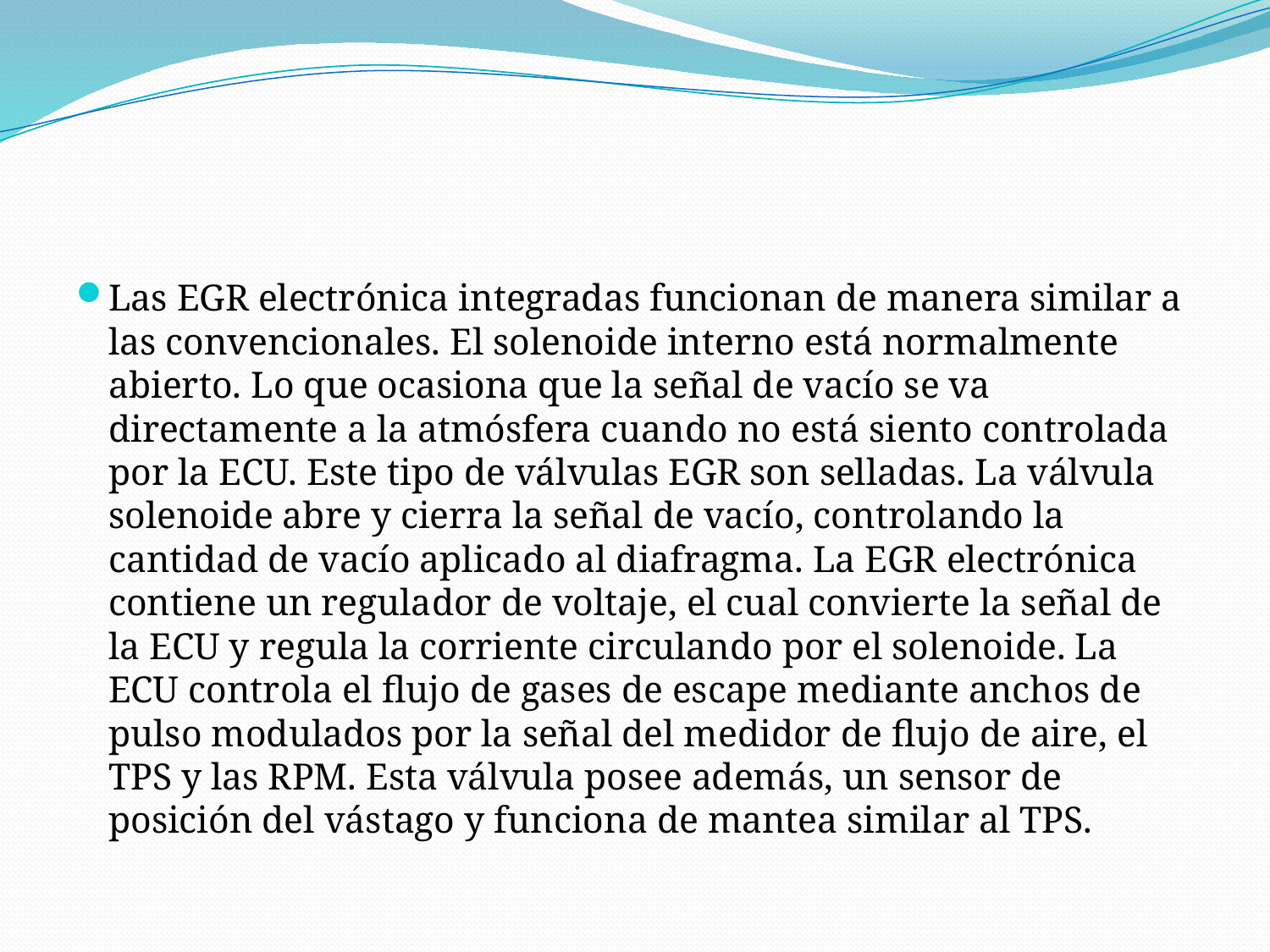

#
Las EGR electrónica integradas funcionan de manera similar a las convencionales. El solenoide interno está normalmente abierto. Lo que ocasiona que la señal de vacío se va directamente a la atmósfera cuando no está siento controlada por la ECU. Este tipo de válvulas EGR son selladas. La válvula solenoide abre y cierra la señal de vacío, controlando la cantidad de vacío aplicado al diafragma. La EGR electrónica contiene un regulador de voltaje, el cual convierte la señal de la ECU y regula la corriente circulando por el solenoide. La ECU controla el flujo de gases de escape mediante anchos de pulso modulados por la señal del medidor de flujo de aire, el TPS y las RPM. Esta válvula posee además, un sensor de posición del vástago y funciona de mantea similar al TPS.